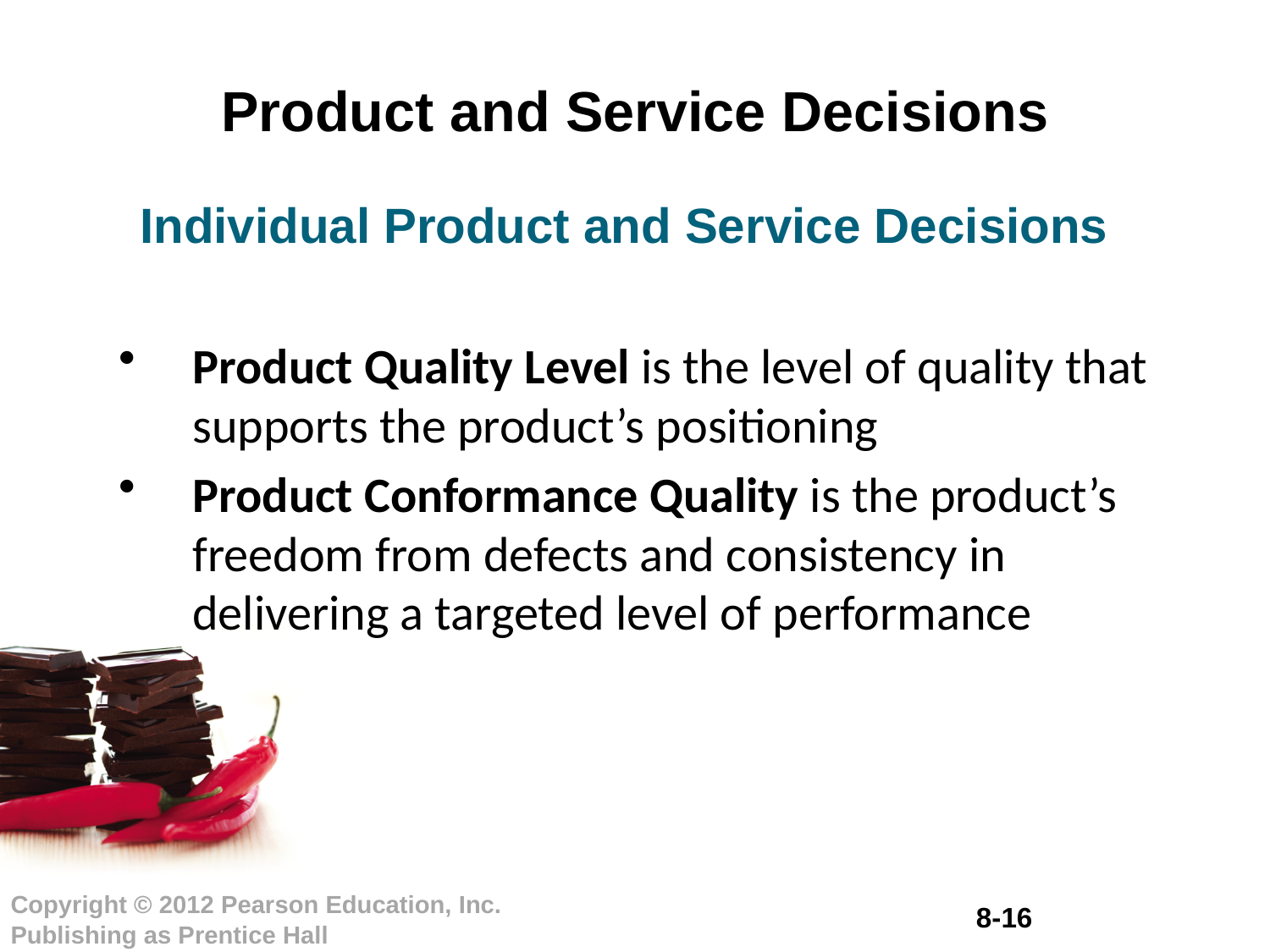

# Product and Service Decisions
Individual Product and Service Decisions
Product Quality Level is the level of quality that supports the product’s positioning
Product Conformance Quality is the product’s freedom from defects and consistency in delivering a targeted level of performance